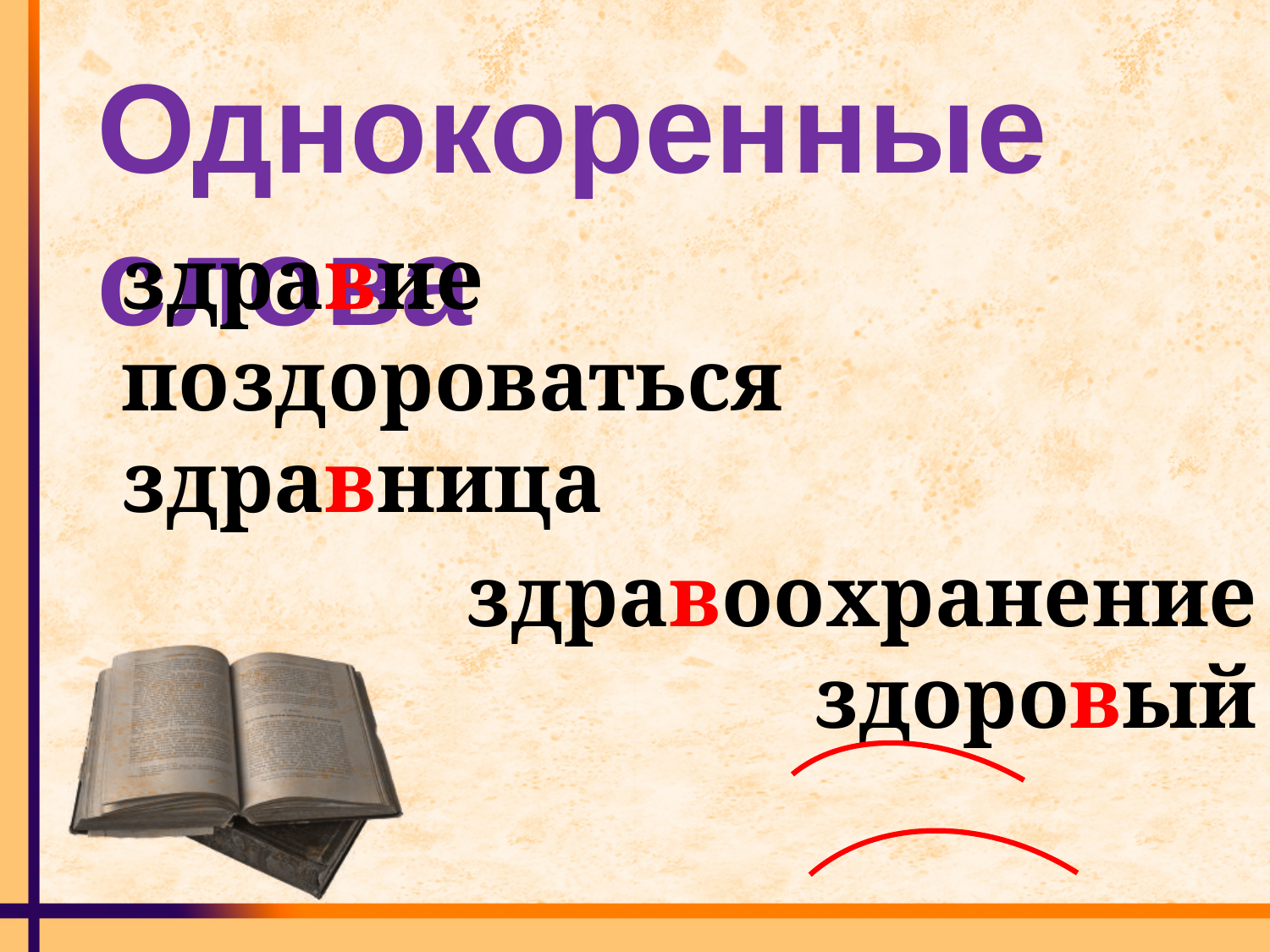

Однокоренные слова
здравие
поздороваться
здравница
здравоохранение
здоровый